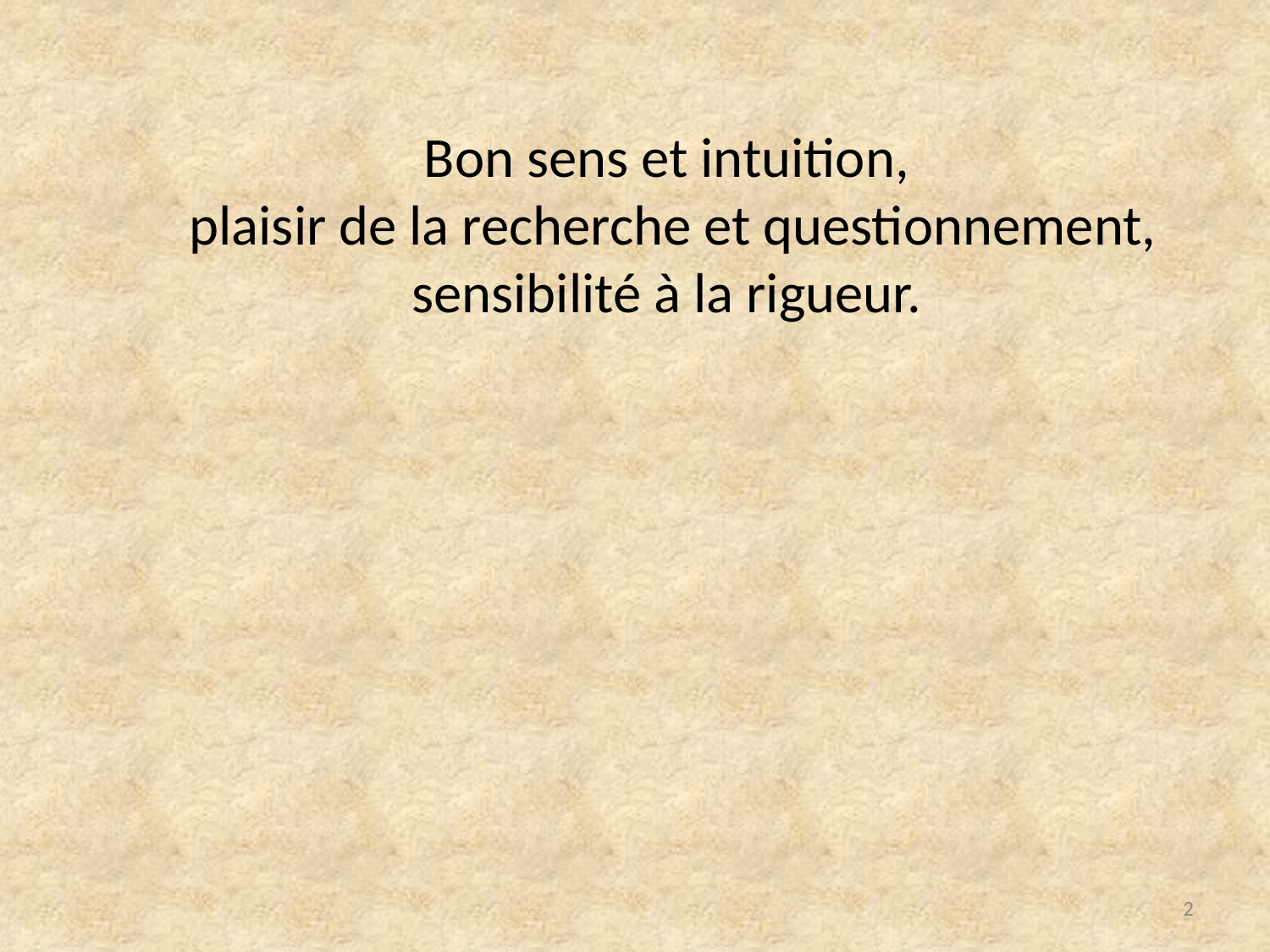

# Bon sens et intuition, plaisir de la recherche et questionnement, sensibilité à la rigueur.

2